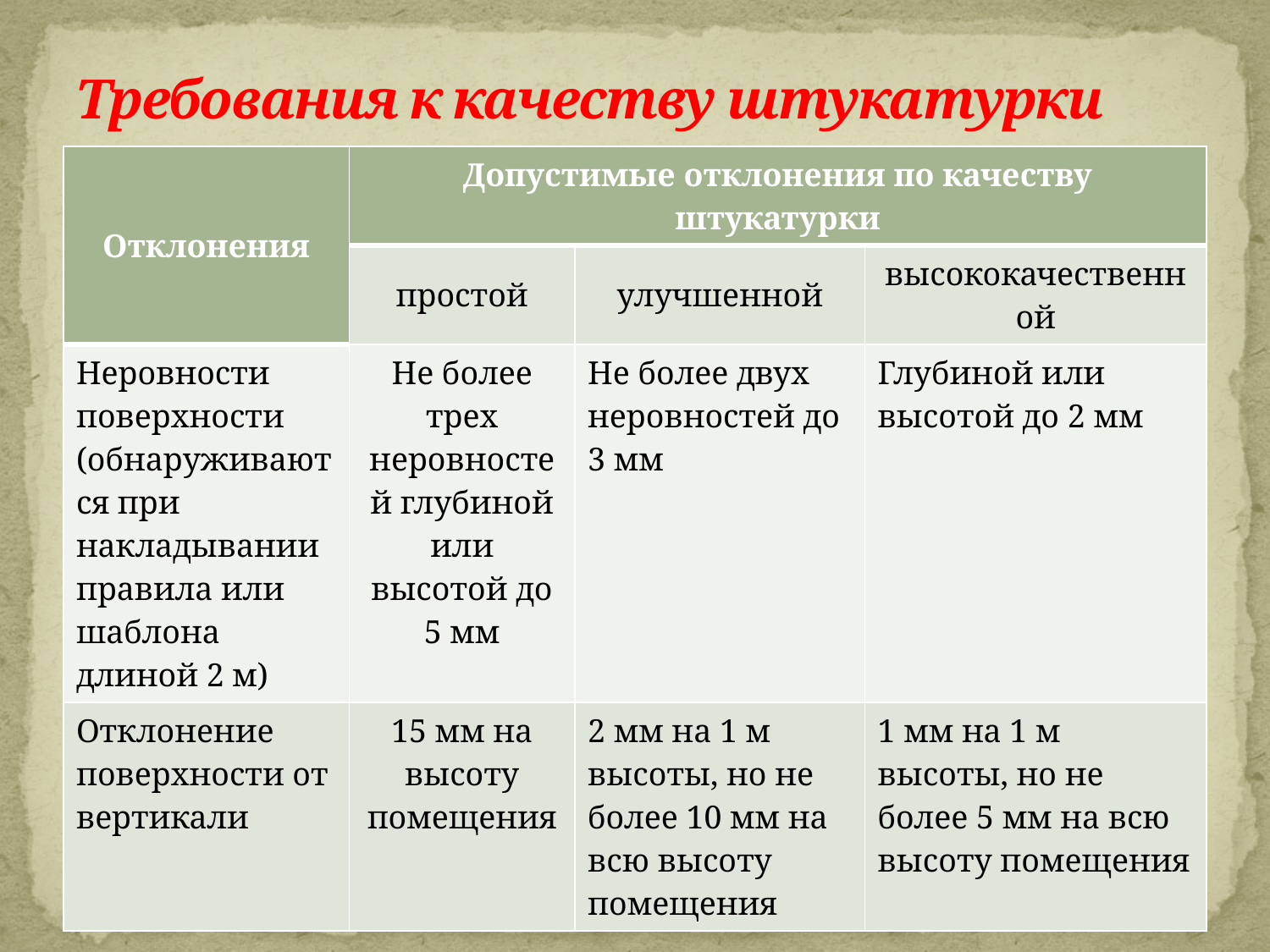

# Требования к качеству штукатурки
| Отклонения | Допустимые отклонения по качеству штукатурки |  |  |
| --- | --- | --- | --- |
|  | простой | улучшенной | высококачественной |
| Неровности поверхности (обнаруживаются при накладывании правила или шаблона длиной 2 м) | Не более трех неровностей глубиной или высотой до 5 мм | Не более двух неровностей до 3 мм | Глубиной или высотой до 2 мм |
| Отклонение поверхности от вертикали | 15 мм на высоту помещения | 2 мм на 1 м высоты, но не более 10 мм на всю высоту помещения | 1 мм на 1 м высоты, но не более 5 мм на всю высоту помещения |